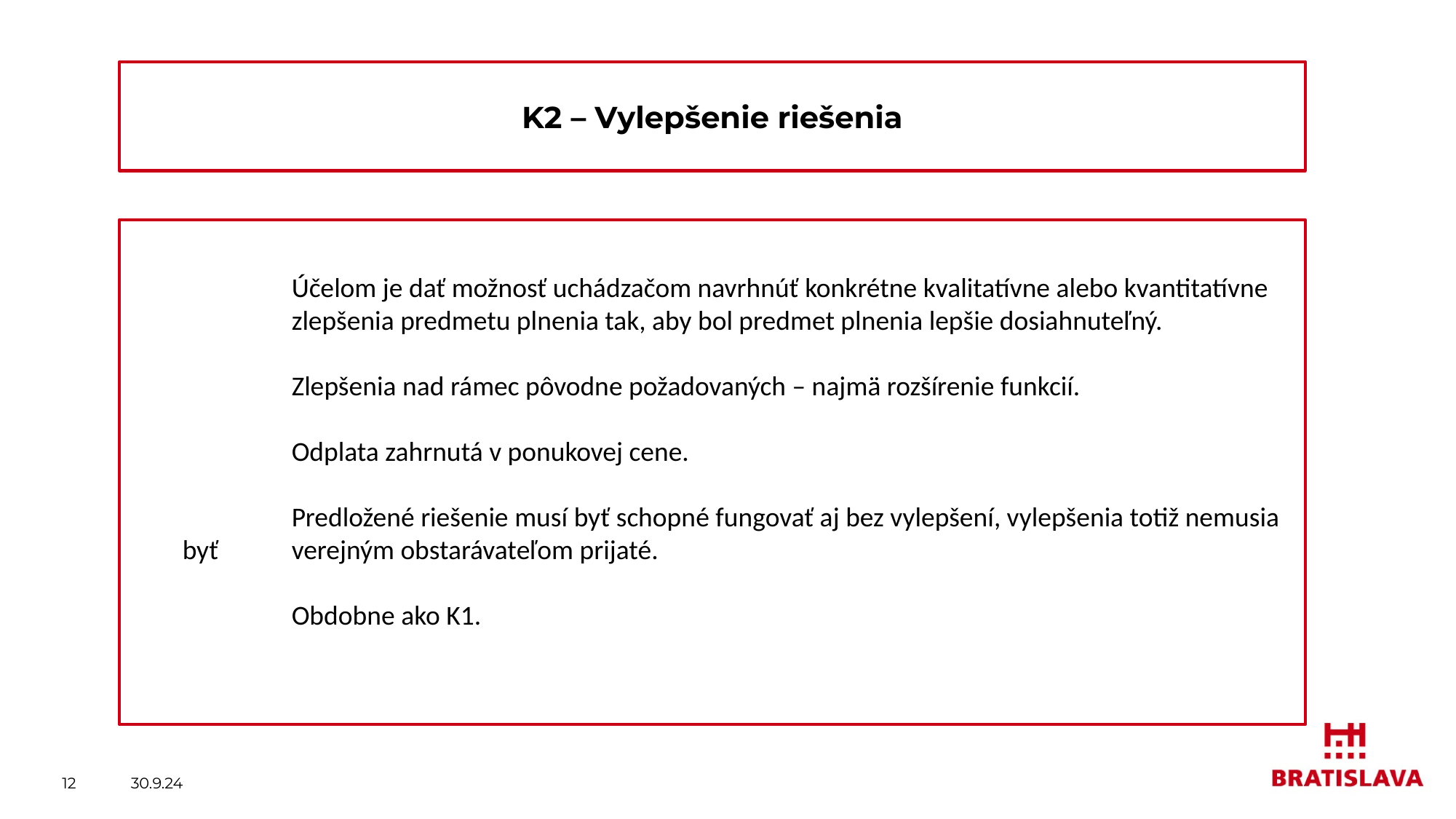

K2 – Vylepšenie riešenia

	Účelom je dať možnosť uchádzačom navrhnúť konkrétne kvalitatívne alebo kvantitatívne 	zlepšenia predmetu plnenia tak, aby bol predmet plnenia lepšie dosiahnuteľný.

	Zlepšenia nad rámec pôvodne požadovaných – najmä rozšírenie funkcií.

	Odplata zahrnutá v ponukovej cene.

	Predložené riešenie musí byť schopné fungovať aj bez vylepšení, vylepšenia totiž nemusia byť 	verejným obstarávateľom prijaté.

	Obdobne ako K1.

12
30.9.24